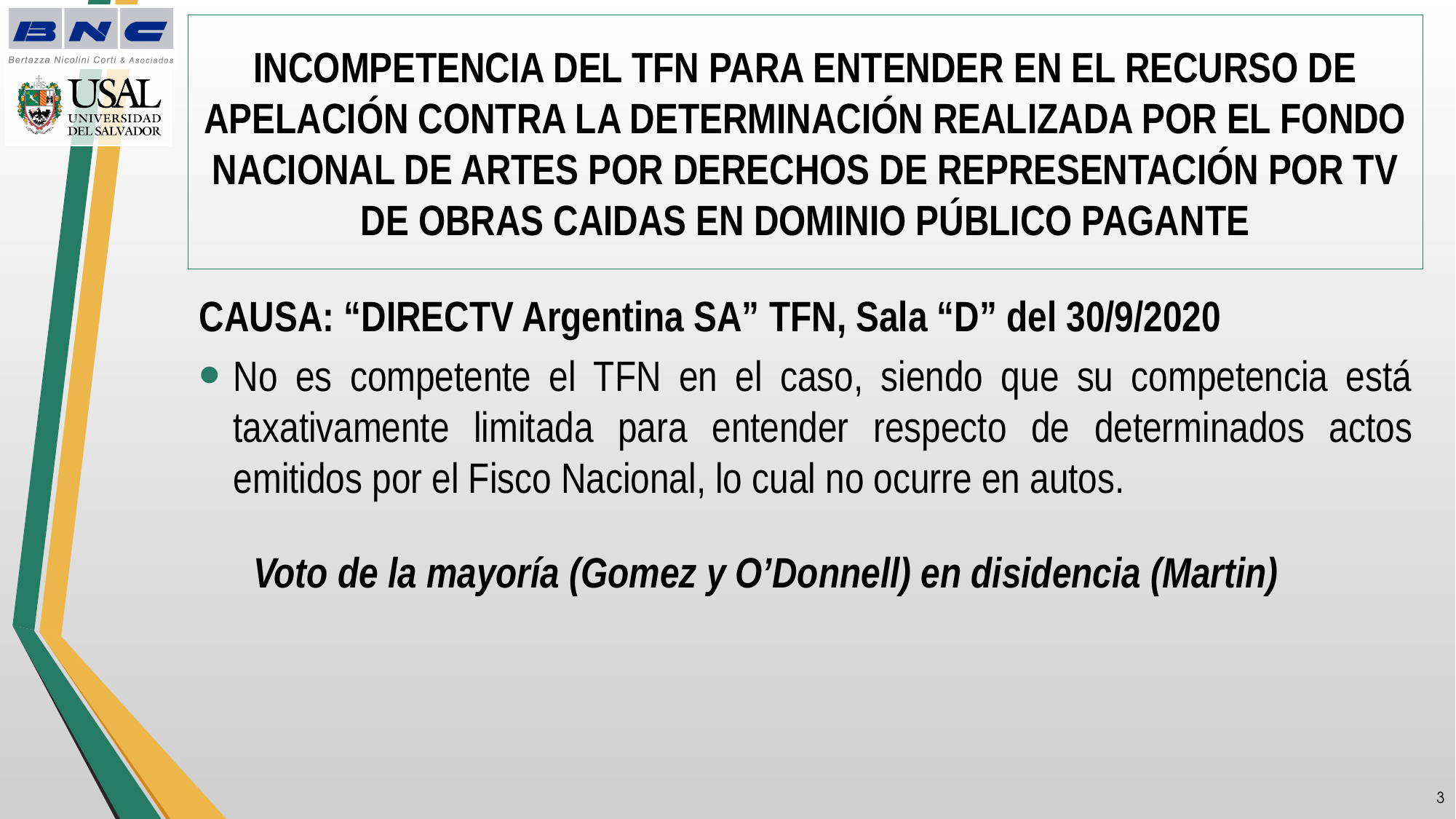

# INCOMPETENCIA DEL TFN PARA ENTENDER EN EL RECURSO DE APELACIÓN CONTRA LA DETERMINACIÓN REALIZADA POR EL FONDO NACIONAL DE ARTES POR DERECHOS DE REPRESENTACIÓN POR TV DE OBRAS CAIDAS EN DOMINIO PÚBLICO PAGANTE
CAUSA: “DIRECTV Argentina SA” TFN, Sala “D” del 30/9/2020
No es competente el TFN en el caso, siendo que su competencia está taxativamente limitada para entender respecto de determinados actos emitidos por el Fisco Nacional, lo cual no ocurre en autos.

Voto de la mayoría (Gomez y O’Donnell) en disidencia (Martin)
3